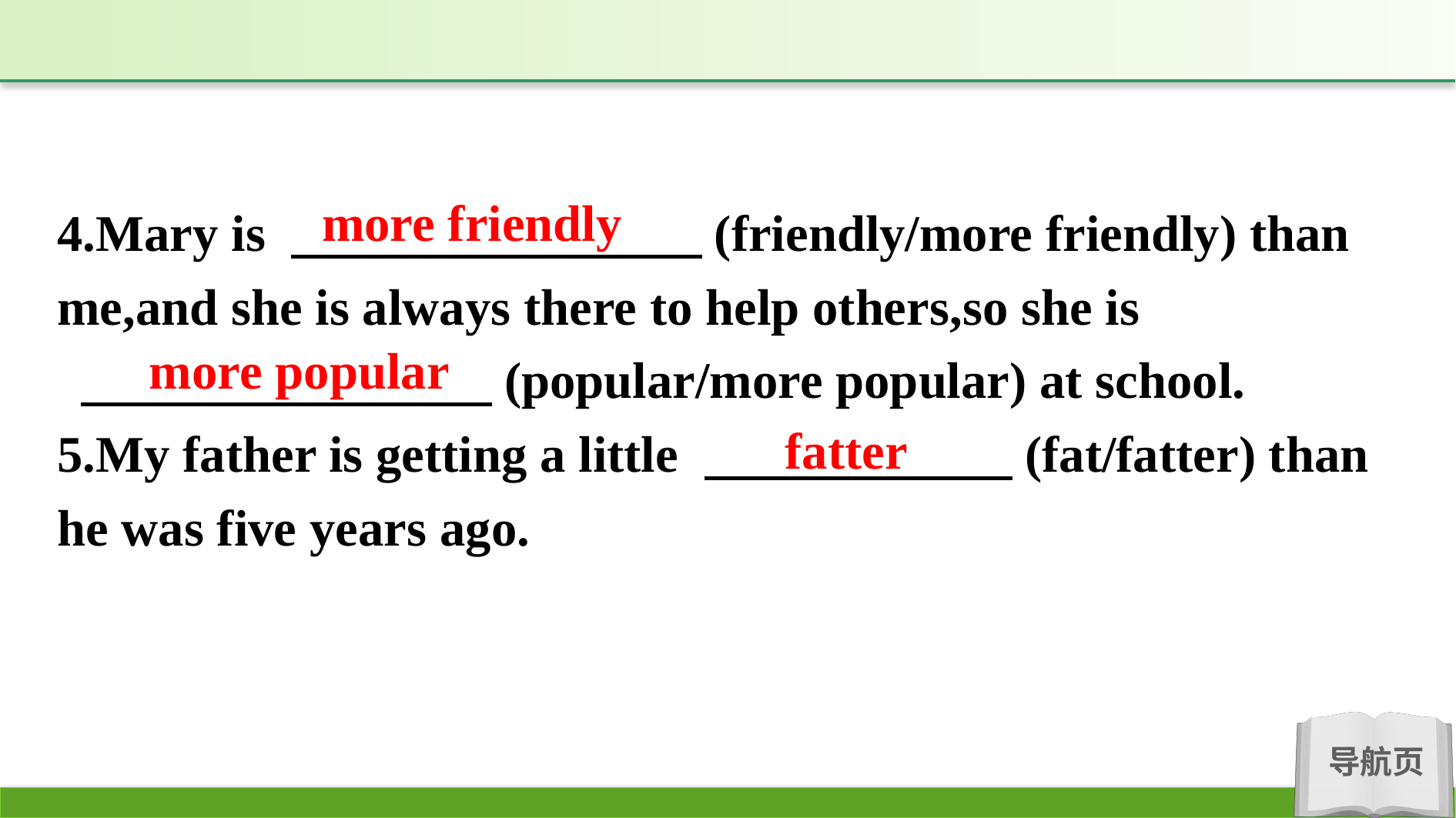

more friendly
4.Mary is 　　　　　　　　(friendly/more friendly) than me,and she is always there to help others,so she is
 　　　　　　　　(popular/more popular) at school.
5.My father is getting a little 　　　　　　(fat/fatter) than he was five years ago.
more popular
fatter